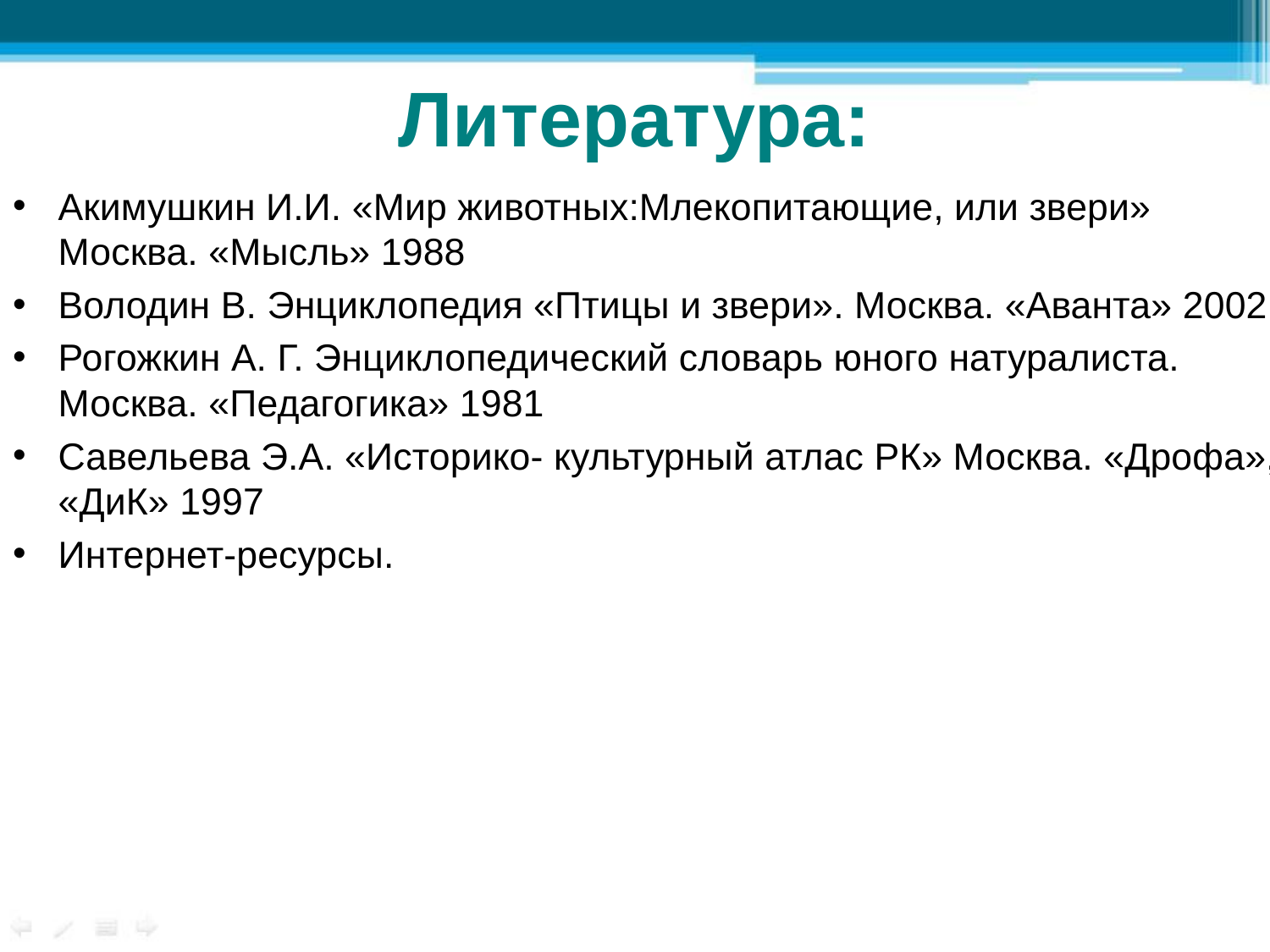

# Литература:
Акимушкин И.И. «Мир животных:Млекопитающие, или звери» Москва. «Мысль» 1988
Володин В. Энциклопедия «Птицы и звери». Москва. «Аванта» 2002
Рогожкин А. Г. Энциклопедический словарь юного натуралиста. Москва. «Педагогика» 1981
Савельева Э.А. «Историко- культурный атлас РК» Москва. «Дрофа», «ДиК» 1997
Интернет-ресурсы.